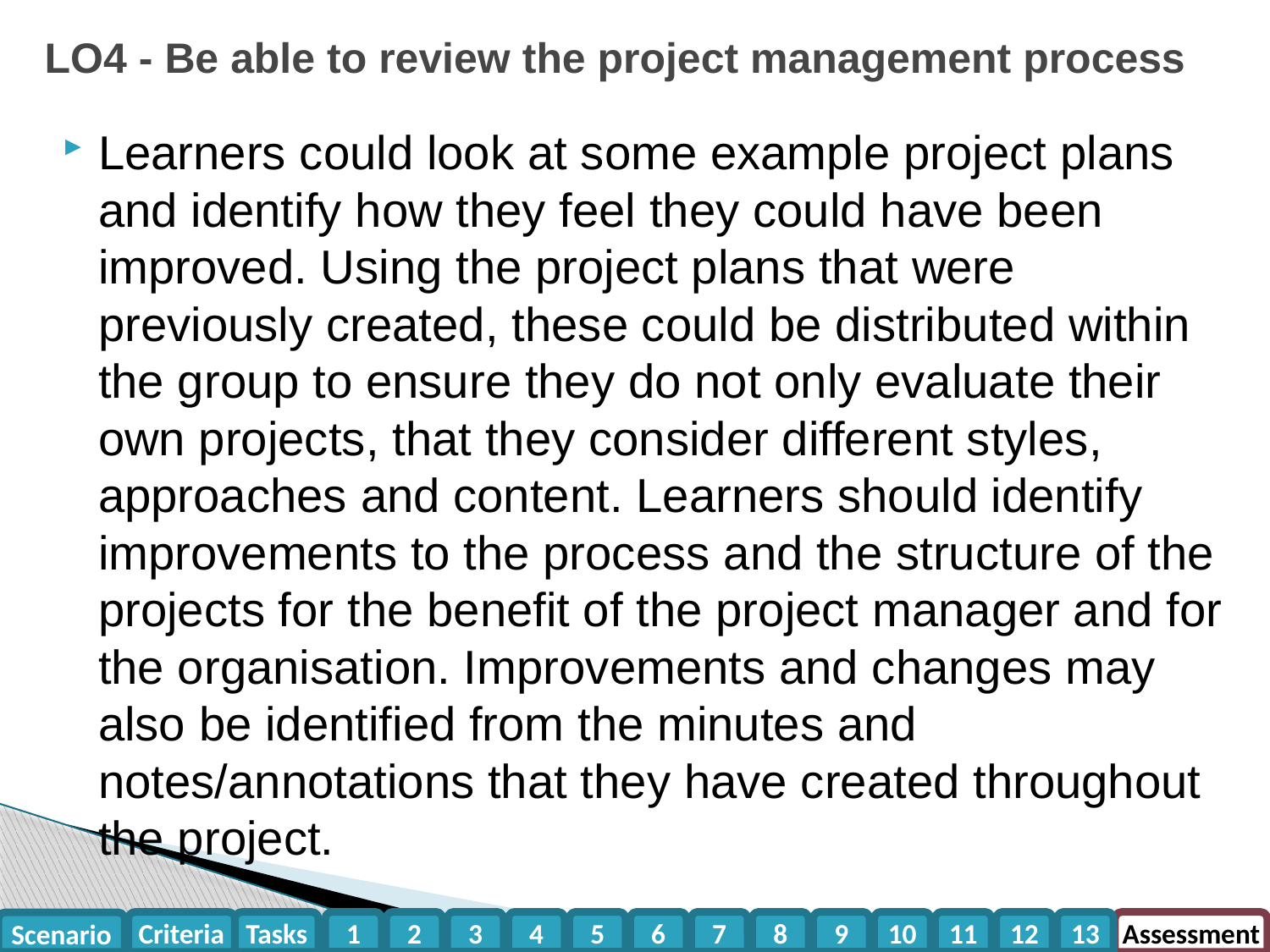

# LO4 - Be able to review the project management process
Learners could look at some example project plans and identify how they feel they could have been improved. Using the project plans that were previously created, these could be distributed within the group to ensure they do not only evaluate their own projects, that they consider different styles, approaches and content. Learners should identify improvements to the process and the structure of the projects for the benefit of the project manager and for the organisation. Improvements and changes may also be identified from the minutes and notes/annotations that they have created throughout the project.